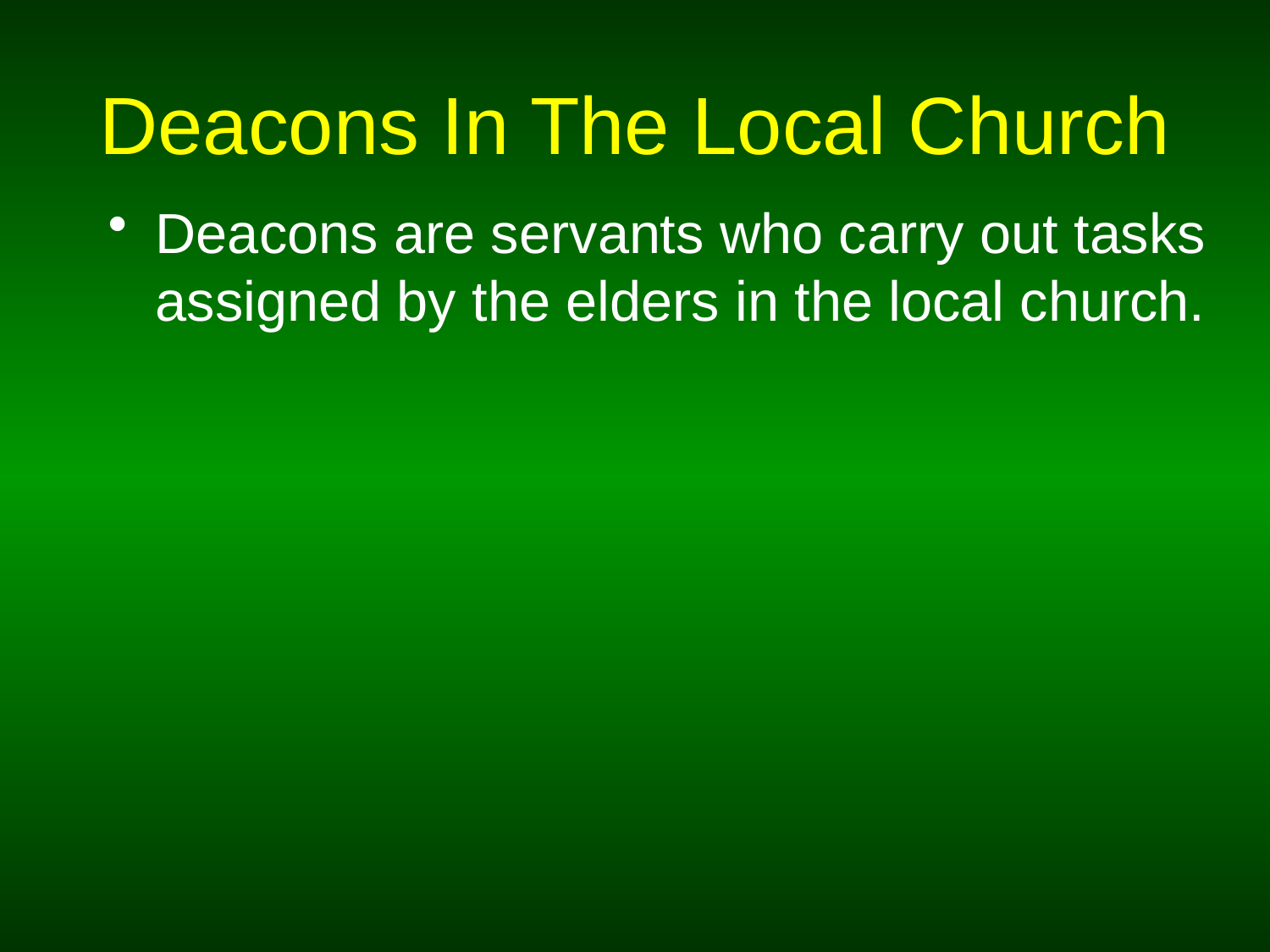

# Deacons In The Local Church
Deacons are servants who carry out tasks assigned by the elders in the local church.